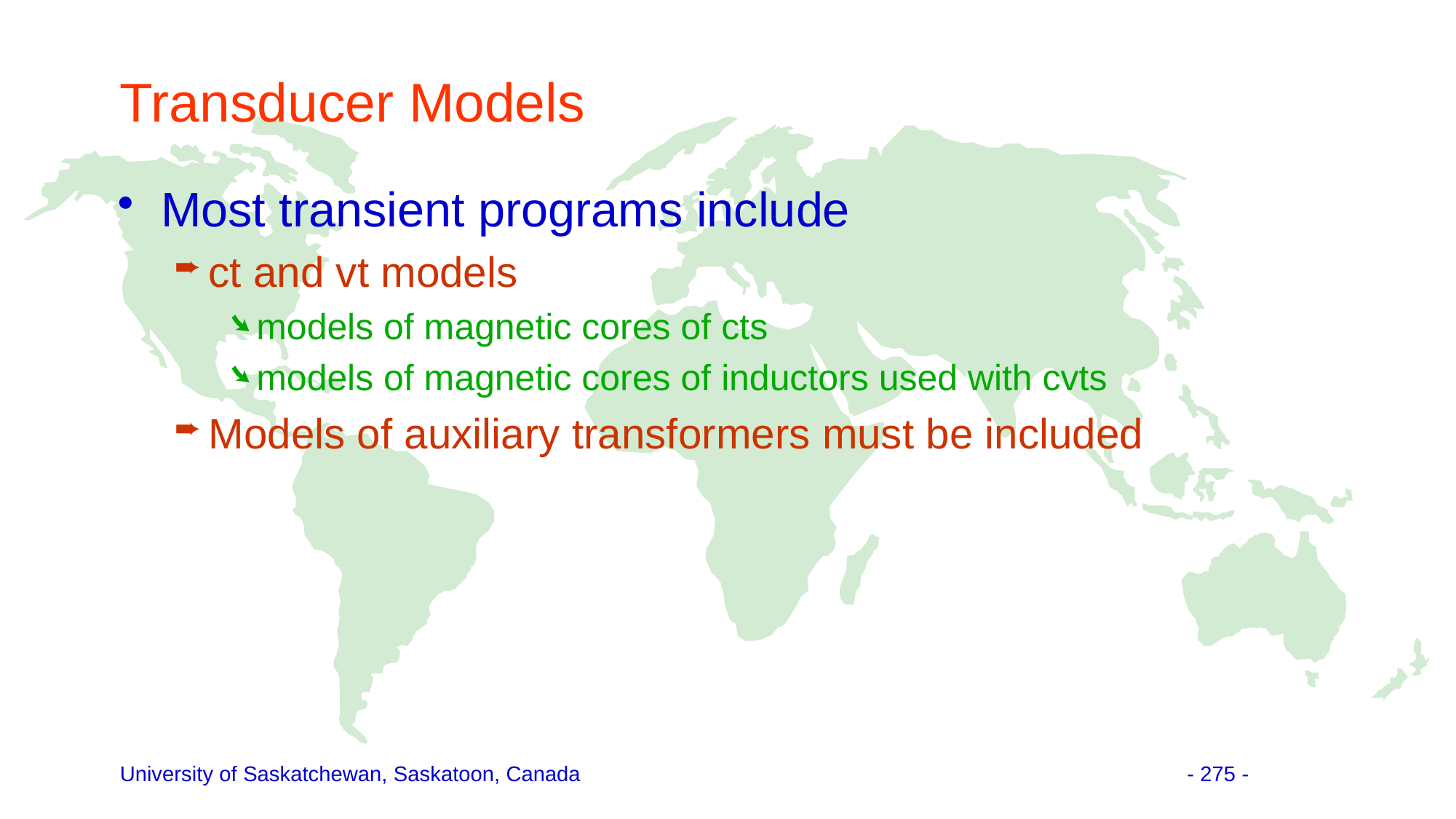

# Transducer Models
Most transient programs include
ct and vt models
models of magnetic cores of cts
models of magnetic cores of inductors used with cvts
Models of auxiliary transformers must be included